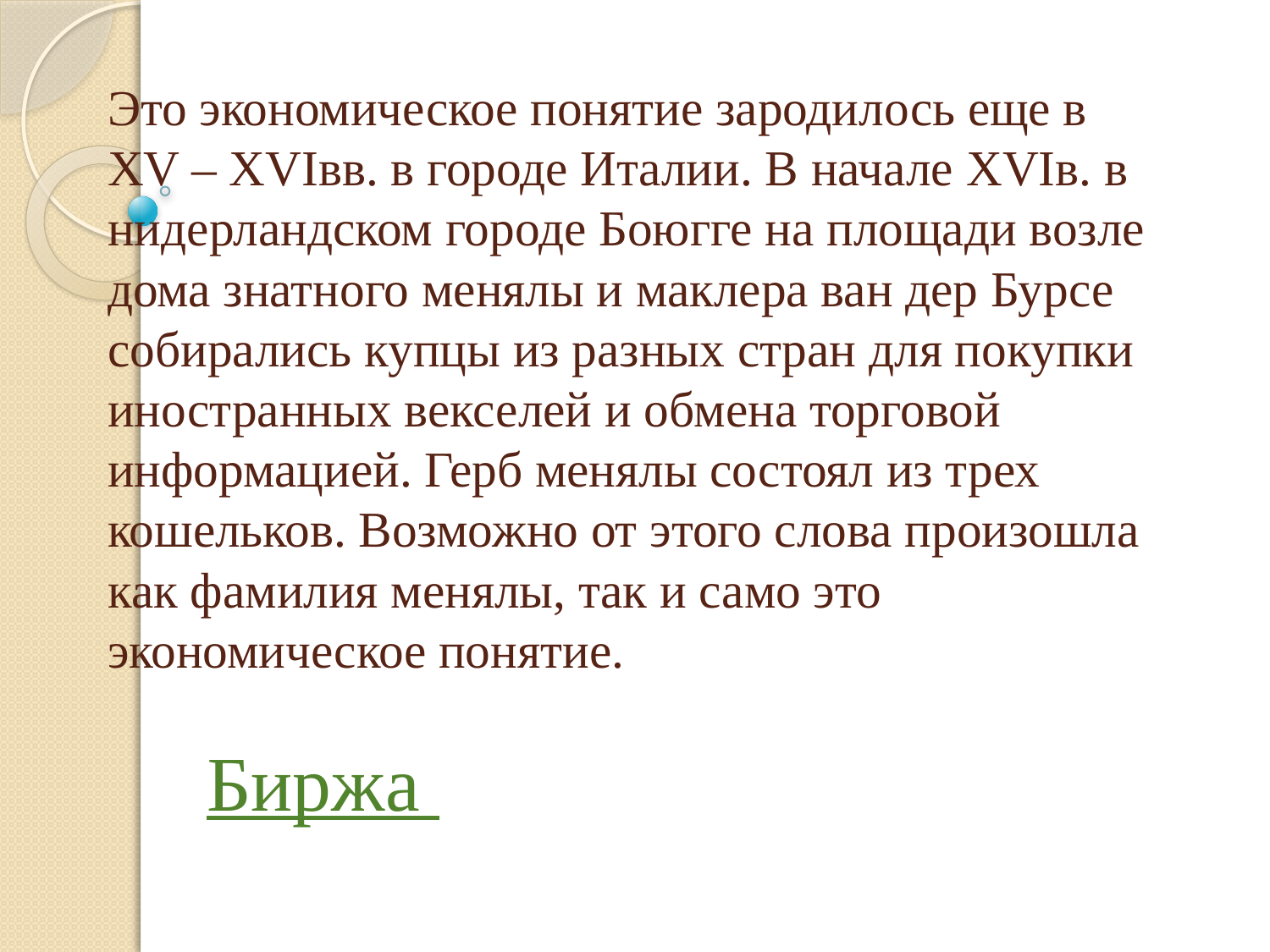

# Это экономическое понятие зародилось еще в XV – XVIвв. в городе Италии. В начале XVIв. в нидерландском городе Боюгге на площади возле дома знатного менялы и маклера ван дер Бурсе собирались купцы из разных стран для покупки иностранных векселей и обмена торговой информацией. Герб менялы состоял из трех кошельков. Возможно от этого слова произошла как фамилия менялы, так и само это экономическое понятие.
Биржа